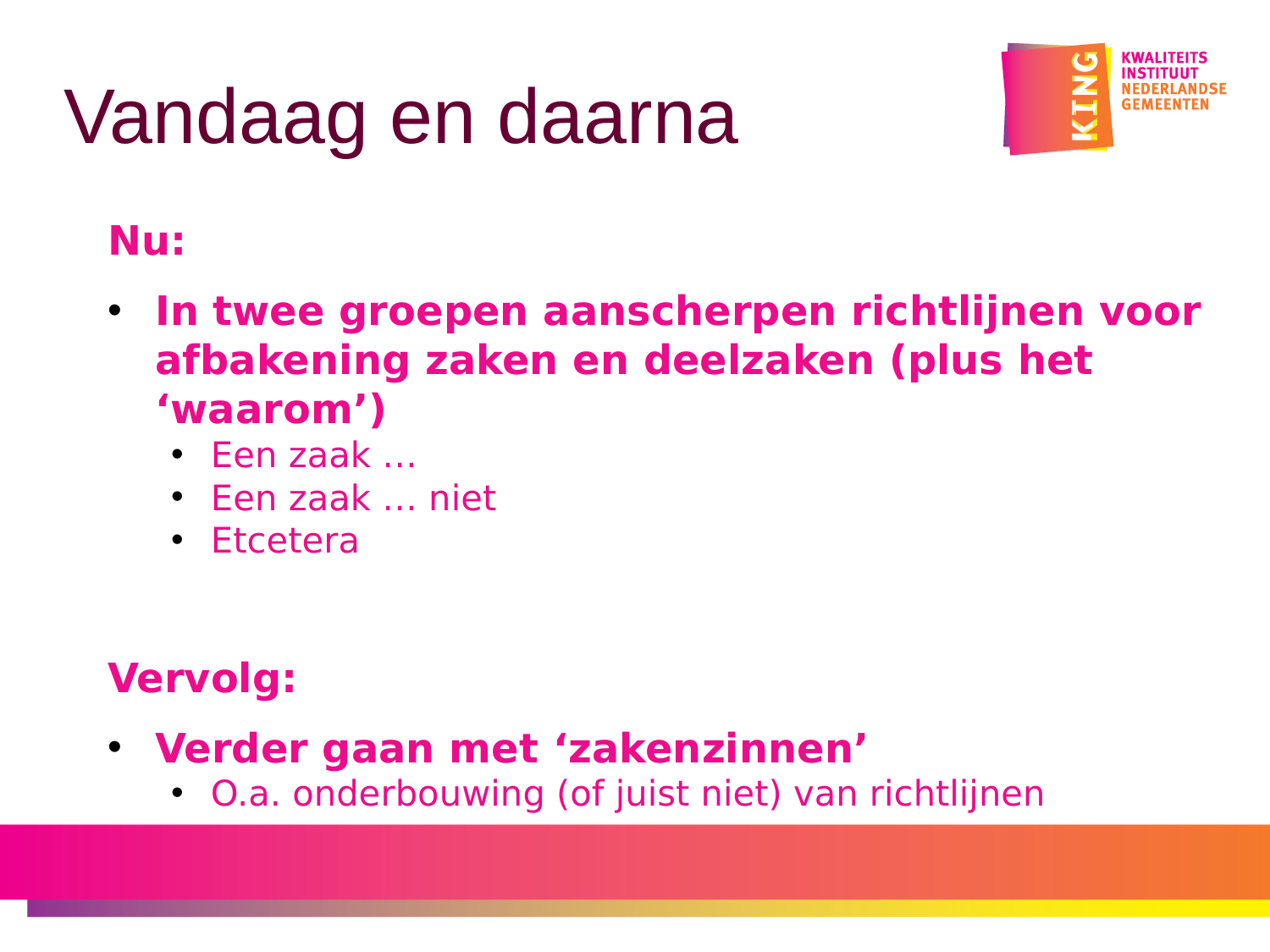

# Vandaag en daarna
Nu:
In twee groepen aanscherpen richtlijnen voor afbakening zaken en deelzaken (plus het ‘waarom’)
Een zaak …
Een zaak … niet
Etcetera

Vervolg:
Verder gaan met ‘zakenzinnen’
O.a. onderbouwing (of juist niet) van richtlijnen